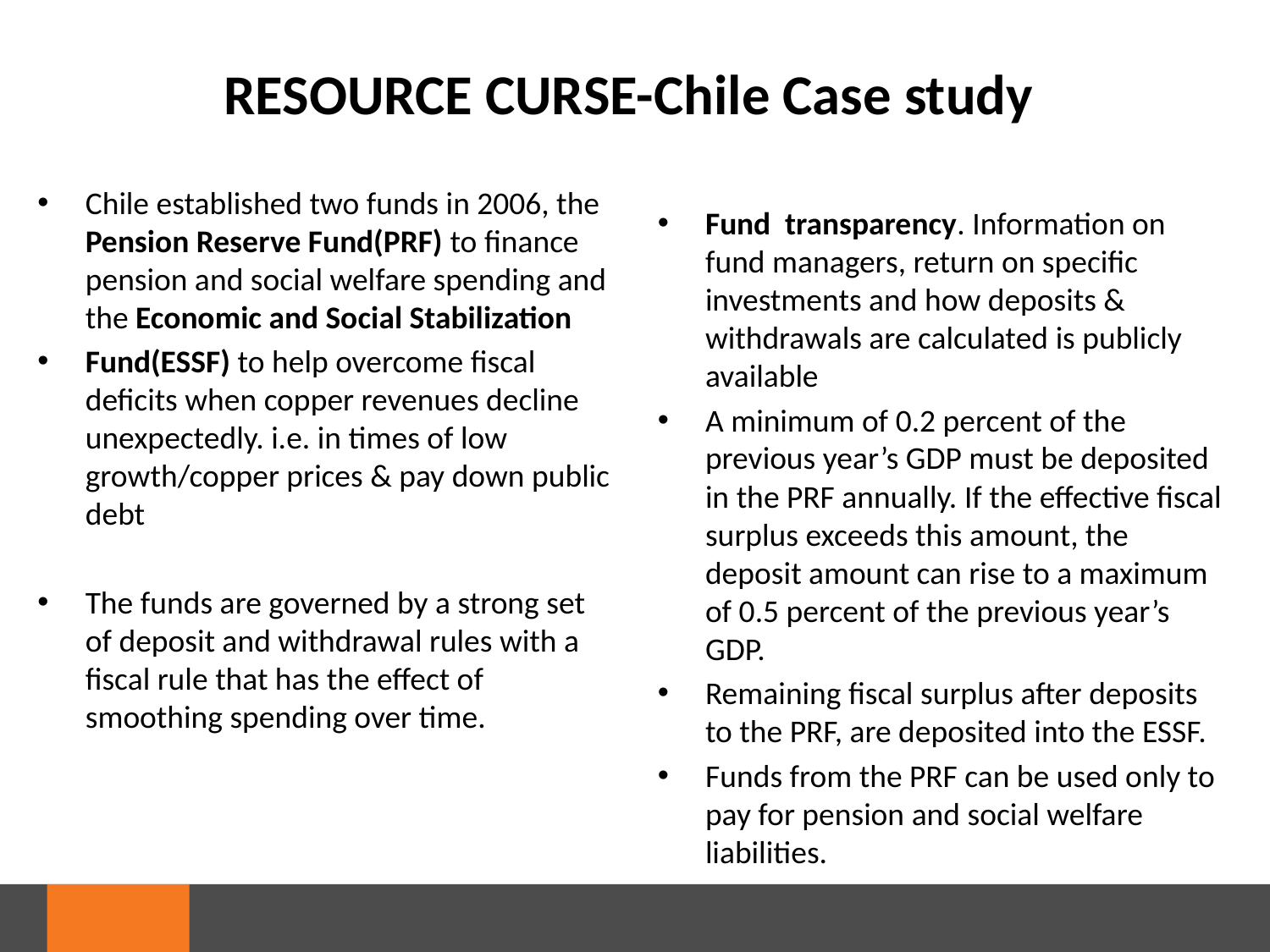

# RESOURCE CURSE-Chile Case study
Chile established two funds in 2006, the Pension Reserve Fund(PRF) to finance pension and social welfare spending and the Economic and Social Stabilization
Fund(ESSF) to help overcome fiscal deficits when copper revenues decline unexpectedly. i.e. in times of low growth/copper prices & pay down public debt

The funds are governed by a strong set of deposit and withdrawal rules with a fiscal rule that has the effect of smoothing spending over time.

Fund  transparency. Information on fund managers, return on specific investments and how deposits & withdrawals are calculated is publicly available
A minimum of 0.2 percent of the previous year’s GDP must be deposited in the PRF annually. If the effective fiscal surplus exceeds this amount, the deposit amount can rise to a maximum of 0.5 percent of the previous year’s GDP.
Remaining fiscal surplus after deposits to the PRF, are deposited into the ESSF.
Funds from the PRF can be used only to pay for pension and social welfare liabilities.